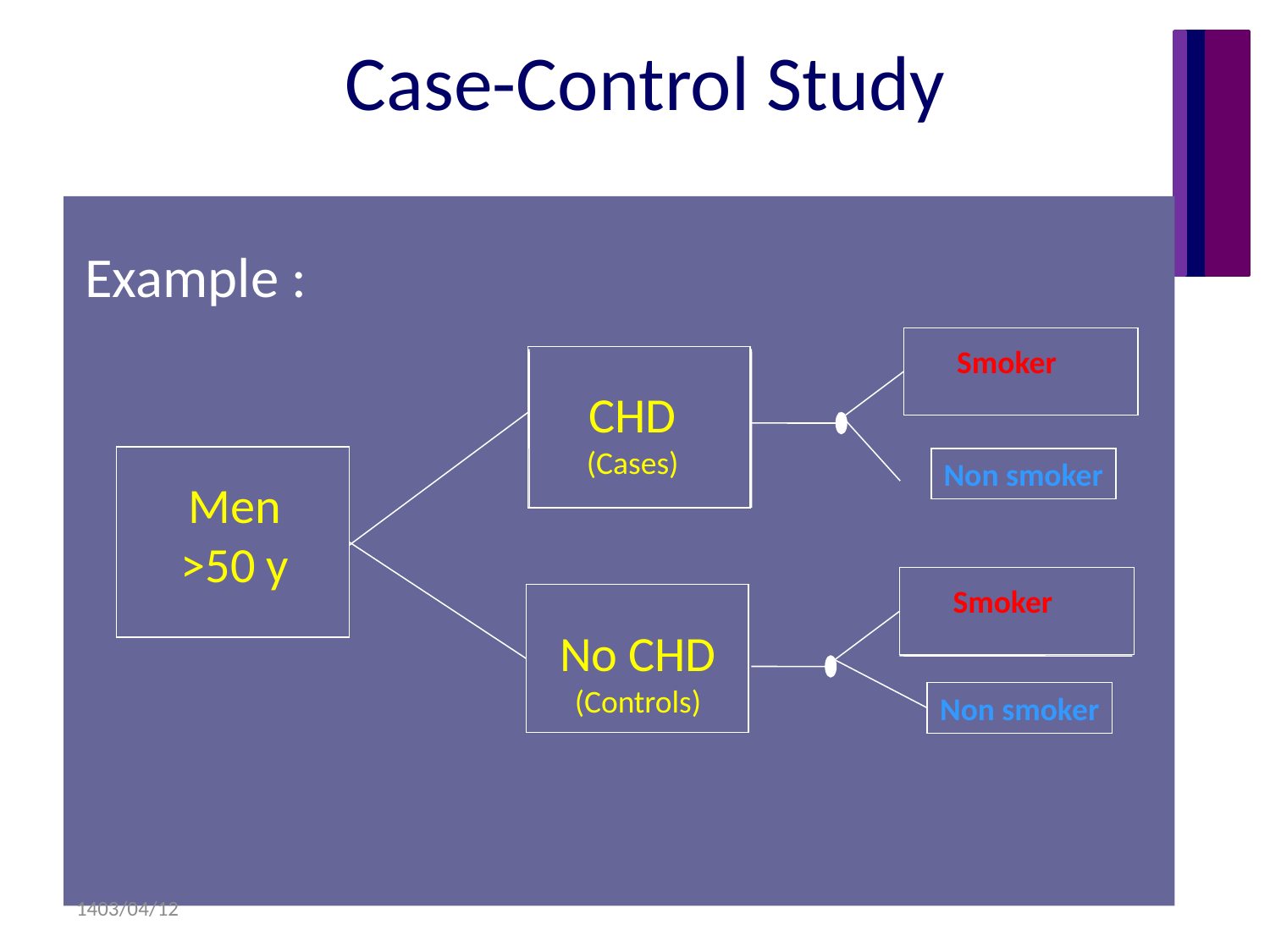

# Case-Control Study

Example :

Smoker

CHD
(Cases)

Non smoker

Men
>50 y

No CHD
(Controls)

Smoker

Non smoker
1403/04/12
Ahmad Naghibzadeh-Tahami